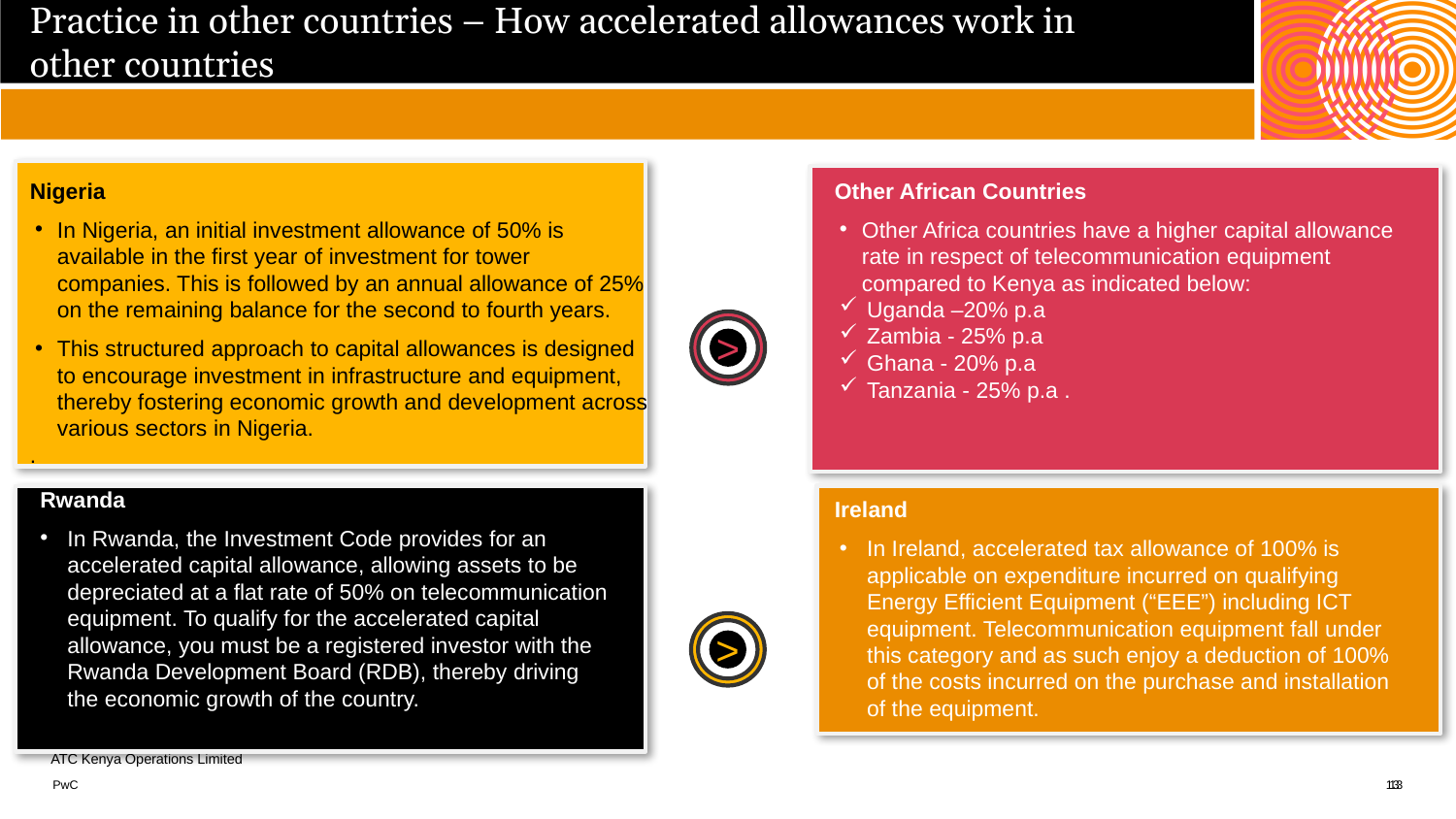

Practice in other countries – How accelerated allowances work in other countries

Nigeria
In Nigeria, an initial investment allowance of 50% is available in the first year of investment for tower companies. This is followed by an annual allowance of 25% on the remaining balance for the second to fourth years.
This structured approach to capital allowances is designed to encourage investment in infrastructure and equipment, thereby fostering economic growth and development across various sectors in Nigeria.
.
Other African Countries
Other Africa countries have a higher capital allowance rate in respect of telecommunication equipment compared to Kenya as indicated below:
Uganda –20% p.a
Zambia - 25% p.a
Ghana - 20% p.a
Tanzania - 25% p.a .

>

>

Rwanda
In Rwanda, the Investment Code provides for an accelerated capital allowance, allowing assets to be depreciated at a flat rate of 50% on telecommunication equipment. To qualify for the accelerated capital allowance, you must be a registered investor with the Rwanda Development Board (RDB), thereby driving the economic growth of the country.

Ireland
In Ireland, accelerated tax allowance of 100% is applicable on expenditure incurred on qualifying Energy Efficient Equipment (“EEE”) including ICT equipment. Telecommunication equipment fall under this category and as such enjoy a deduction of 100% of the costs incurred on the purchase and installation of the equipment.
13